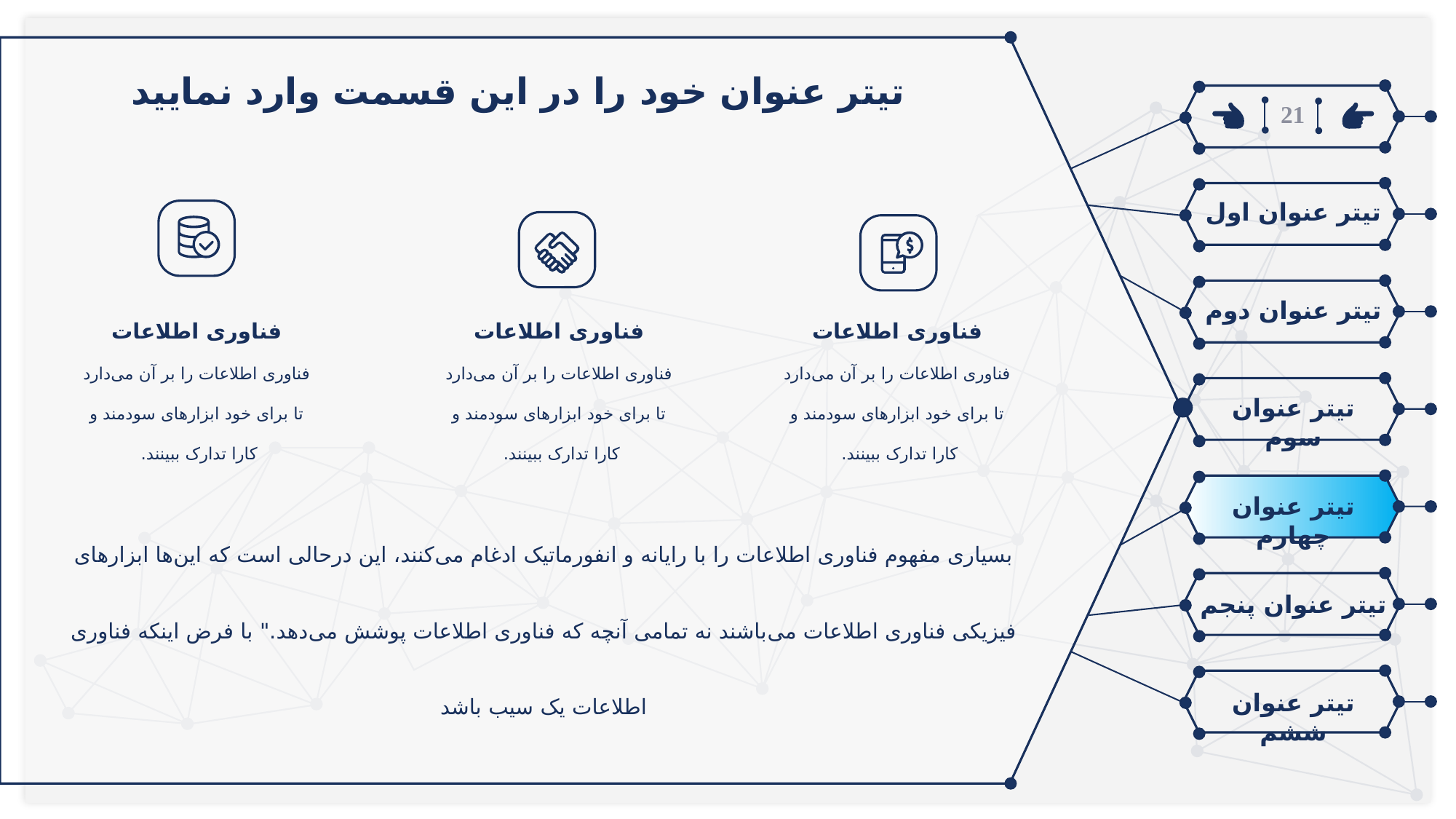

تیتر عنوان خود را در این قسمت وارد نمایید
21

تیتر عنوان اول

فناوری اطلاعات
فناوری اطلاعات را بر آن می‌دارد تا برای خود ابزارهای سودمند و کارا تدارک ببینند.
فناوری اطلاعات
فناوری اطلاعات را بر آن می‌دارد تا برای خود ابزارهای سودمند و کارا تدارک ببینند.
فناوری اطلاعات
فناوری اطلاعات را بر آن می‌دارد تا برای خود ابزارهای سودمند و کارا تدارک ببینند.
تیتر عنوان دوم
تیتر عنوان سوم
بسیاری مفهوم فناوری اطلاعات را با رایانه و انفورماتیک ادغام می‌کنند، این درحالی است که این‌ها ابزارهای فیزیکی فناوری اطلاعات می‌باشند نه تمامی آنچه که فناوری اطلاعات پوشش می‌دهد." با فرض اینکه فناوری اطلاعات یک سیب باشد
تیتر عنوان چهارم
تیتر عنوان پنجم
تیتر عنوان ششم